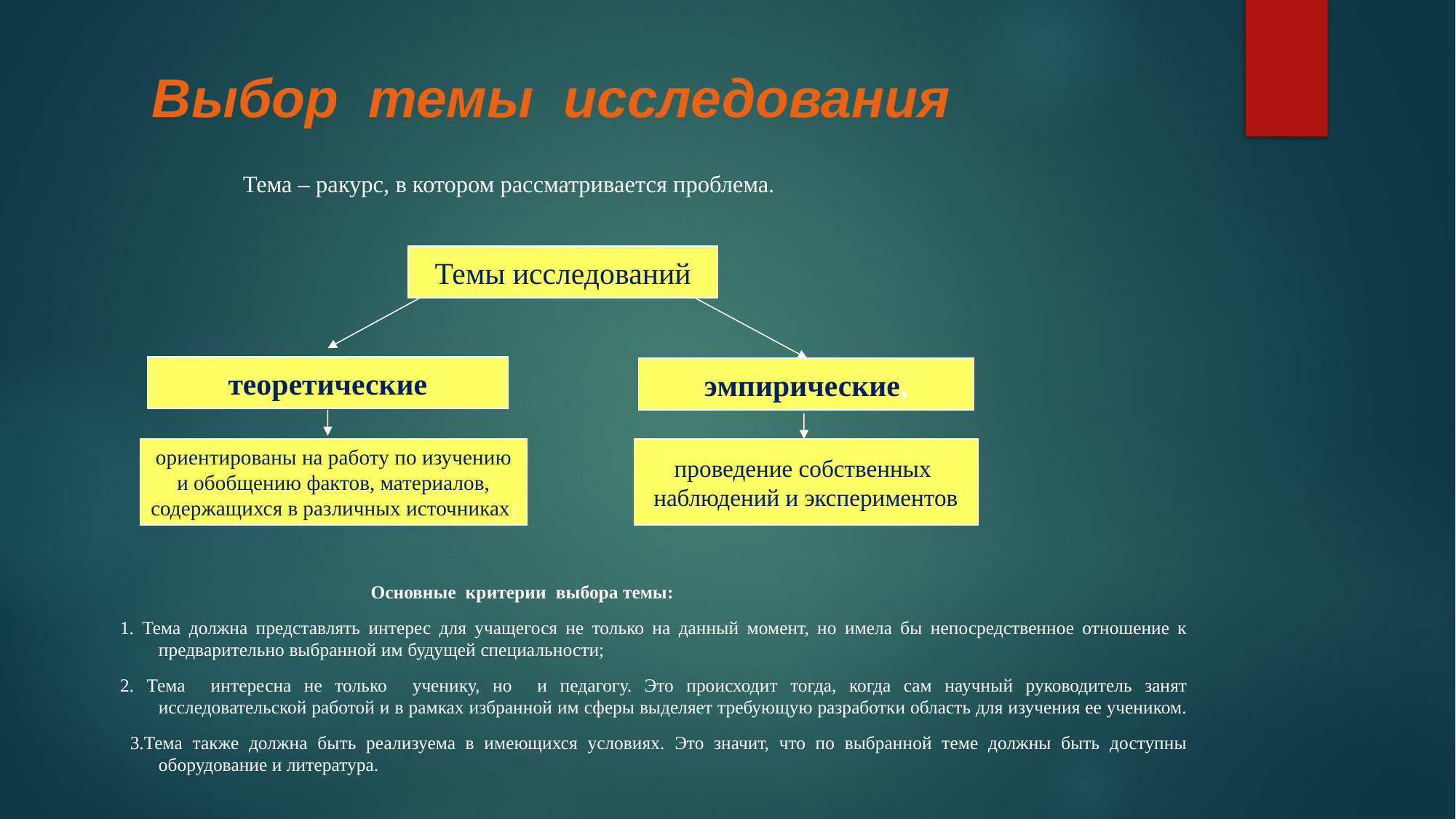

# Выбор  темы  исследования
                          Тема – ракурс, в котором рассматривается проблема.

                                                     Основные  критерии  выбора темы:
1. Тема должна представлять интерес для учащегося не только на данный момент, но имела бы непосредственное отношение к предварительно выбранной им будущей специальности;
2. Тема  интересна не только  ученику, но  и педагогу. Это происходит тогда, когда сам научный руководитель занят исследовательской работой и в рамках избранной им сферы выделяет требующую разработки область для изучения ее учеником.
 3.Тема также должна быть реализуема в имеющихся условиях. Это значит, что по выбранной теме должны быть доступны оборудование и литература.

Темы исследований

теоретические
эмпирические,

ориентированы на работу по изучению
 и обобщению фактов, материалов,
содержащихся в различных источниках;
проведение собственных
наблюдений и экспериментов